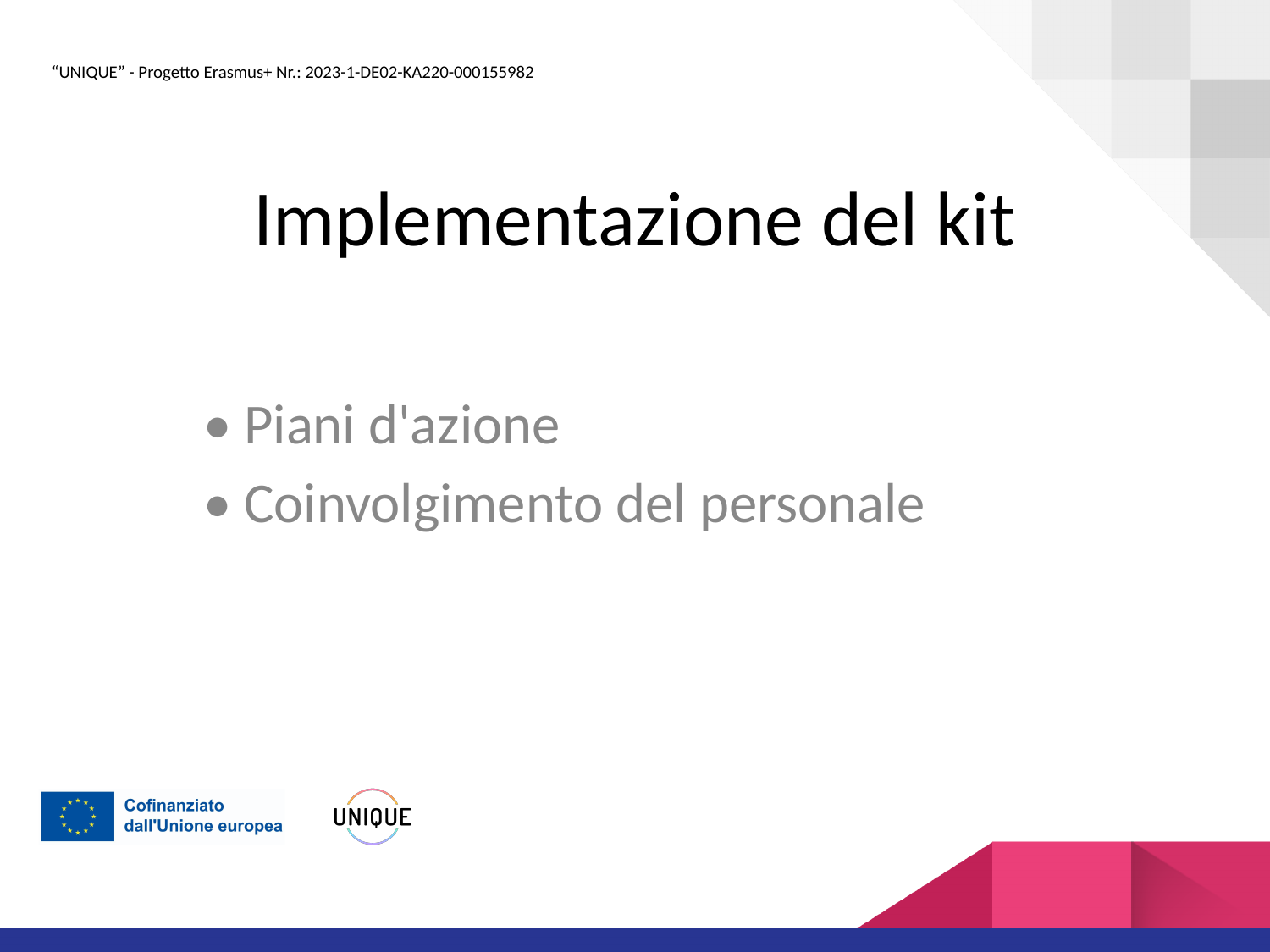

# Implementazione del kit
• Piani d'azione
• Coinvolgimento del personale